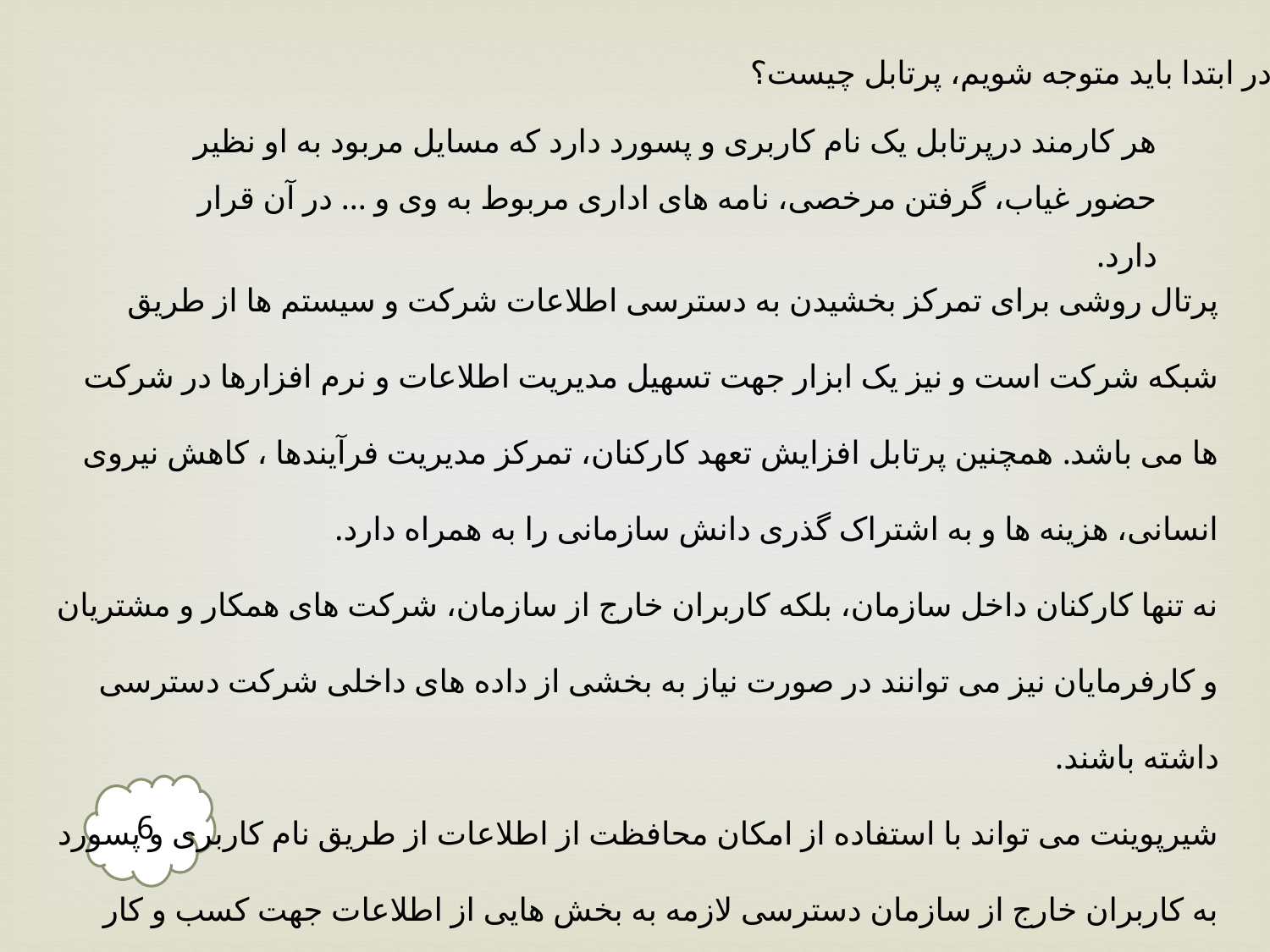

در ابتدا باید متوجه شویم، پرتابل چیست؟
هر کارمند درپرتابل یک نام کاربری و پسورد دارد که مسایل مربود به او نظیر حضور غیاب، گرفتن مرخصی، نامه های اداری مربوط به وی و ... در آن قرار دارد.
پرتال روشی برای تمرکز بخشیدن به دسترسی اطلاعات شرکت و سیستم ها از طریق شبکه شرکت است و نیز یک ابزار جهت تسهیل مدیریت اطلاعات و نرم افزارها در شرکت ها می باشد. همچنین پرتابل افزایش تعهد کارکنان، تمرکز مدیریت فرآیندها ، کاهش نیروی انسانی، هزینه ها و به اشتراک گذری دانش سازمانی را به همراه دارد.
نه تنها کارکنان داخل سازمان، بلکه کاربران خارج از سازمان، شرکت های همکار و مشتریان و کارفرمایان نیز می توانند در صورت نیاز به بخشی از داده های داخلی شرکت دسترسی داشته باشند.
شیرپوینت می تواند با استفاده از امکان محافظت از اطلاعات از طریق نام کاربری و پسورد به کاربران خارج از سازمان دسترسی لازمه به بخش هایی از اطلاعات جهت کسب و کار مشترک را دهد